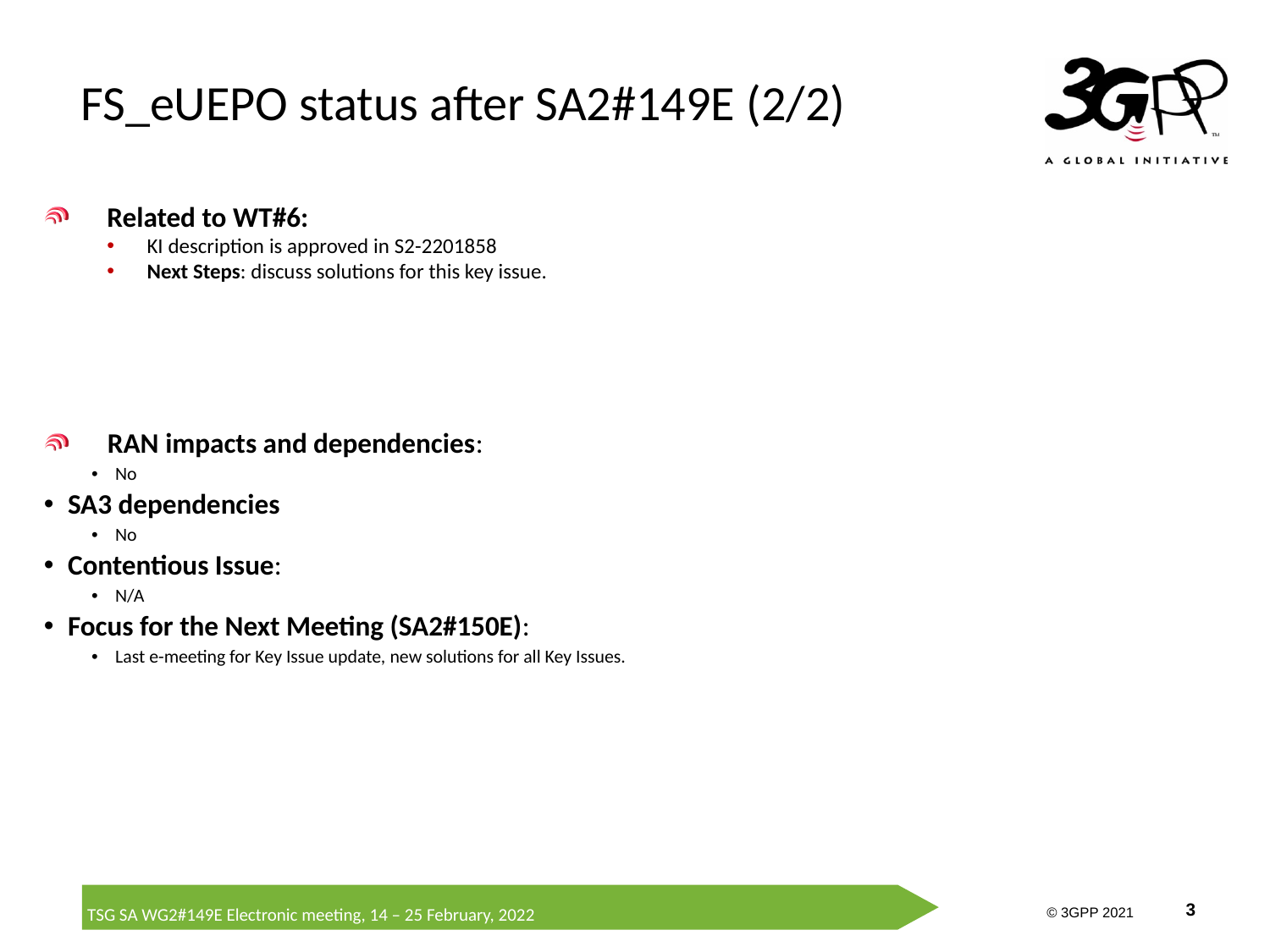

# FS_eUEPO status after SA2#149E (2/2)
Related to WT#6:
KI description is approved in S2-2201858
Next Steps: discuss solutions for this key issue.

RAN impacts and dependencies:
No
SA3 dependencies
No
Contentious Issue:
N/A
Focus for the Next Meeting (SA2#150E):
Last e-meeting for Key Issue update, new solutions for all Key Issues.